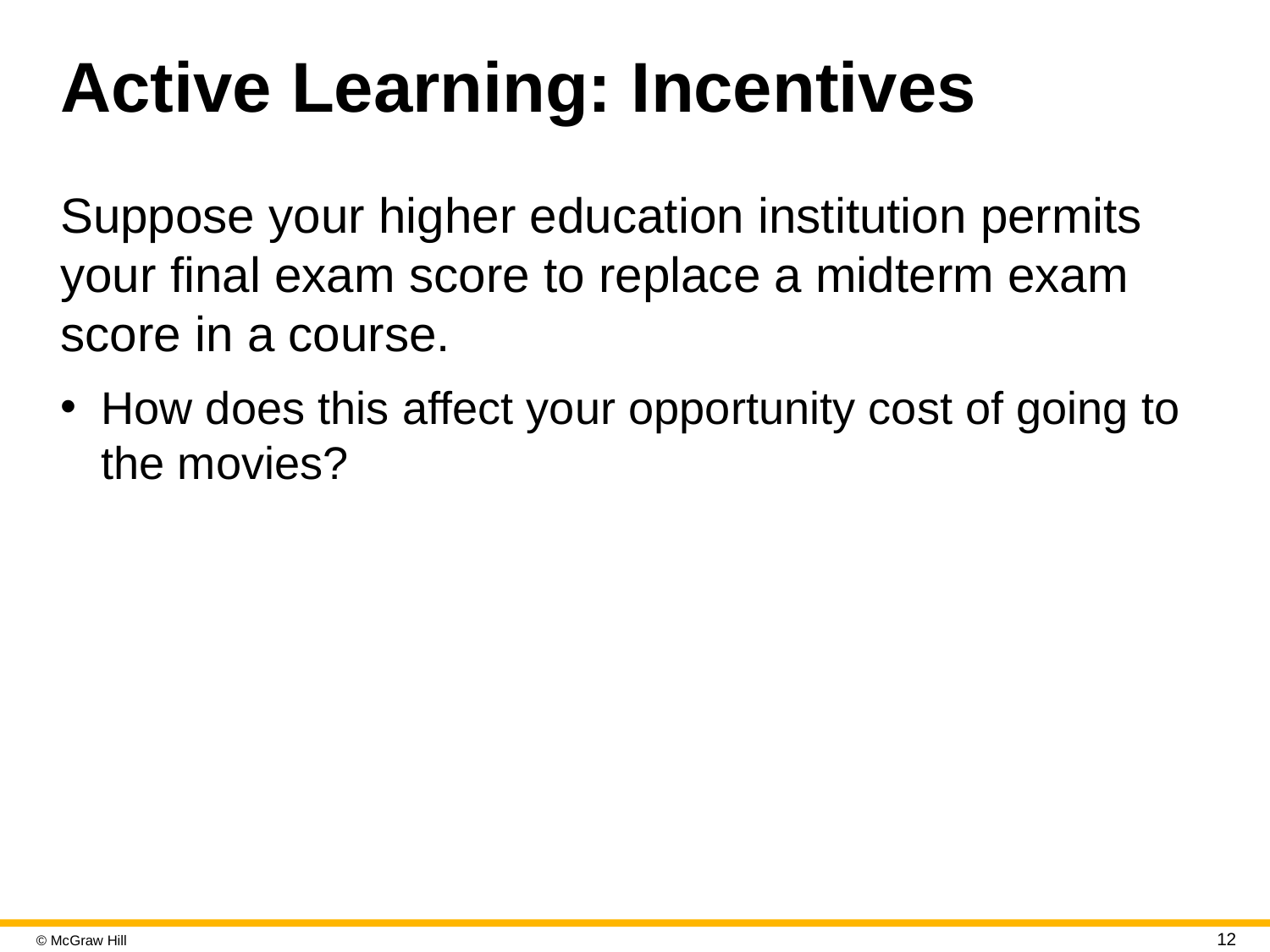

# Active Learning: Incentives
Suppose your higher education institution permits your final exam score to replace a midterm exam score in a course.
How does this affect your opportunity cost of going to the movies?